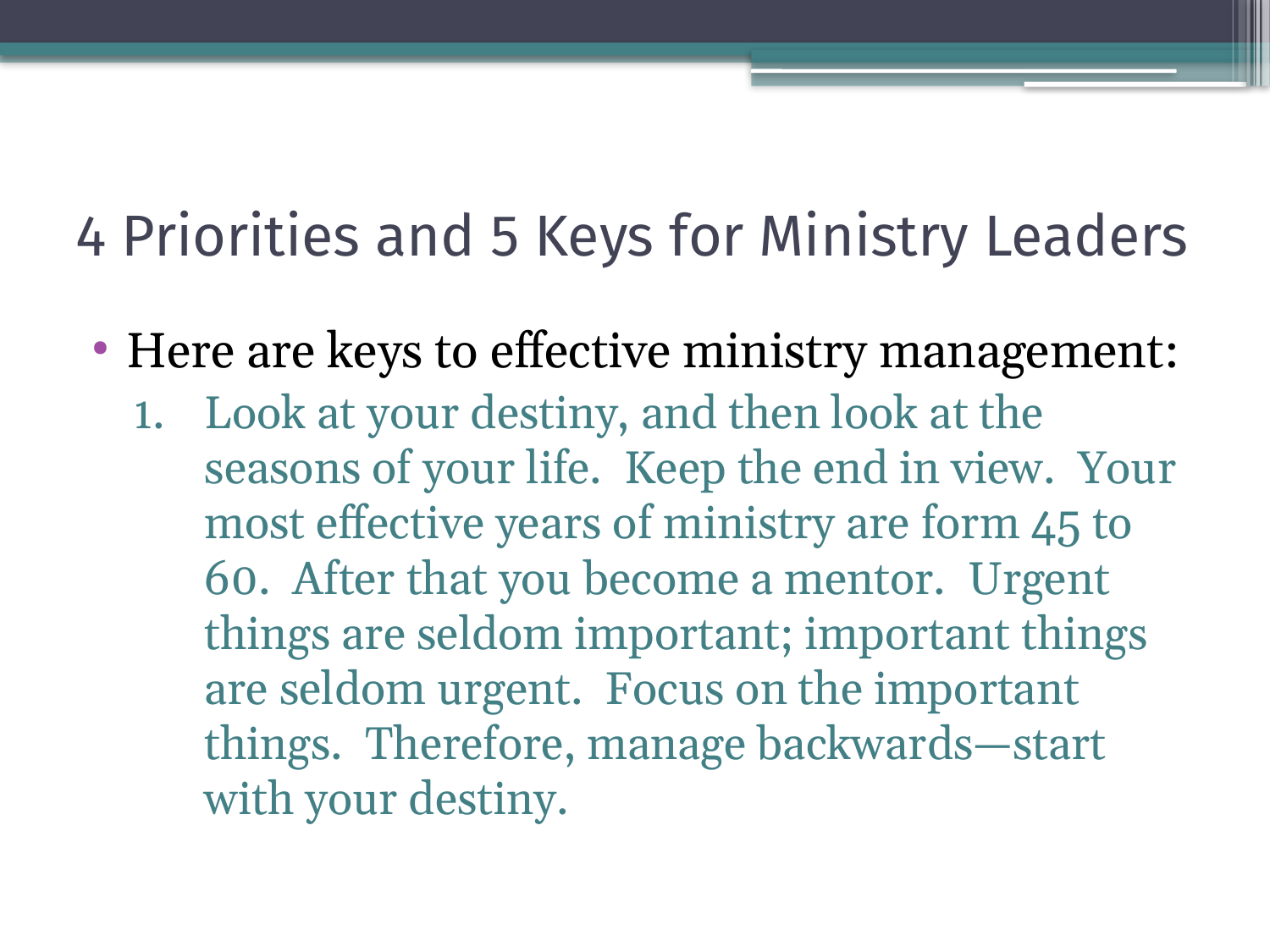

# 4 Priorities and 5 Keys for Ministry Leaders
Here are keys to effective ministry management:
Look at your destiny, and then look at the seasons of your life.  Keep the end in view.  Your most effective years of ministry are form 45 to 60.  After that you become a mentor.  Urgent things are seldom important; important things are seldom urgent.  Focus on the important things.  Therefore, manage backwards—start with your destiny.